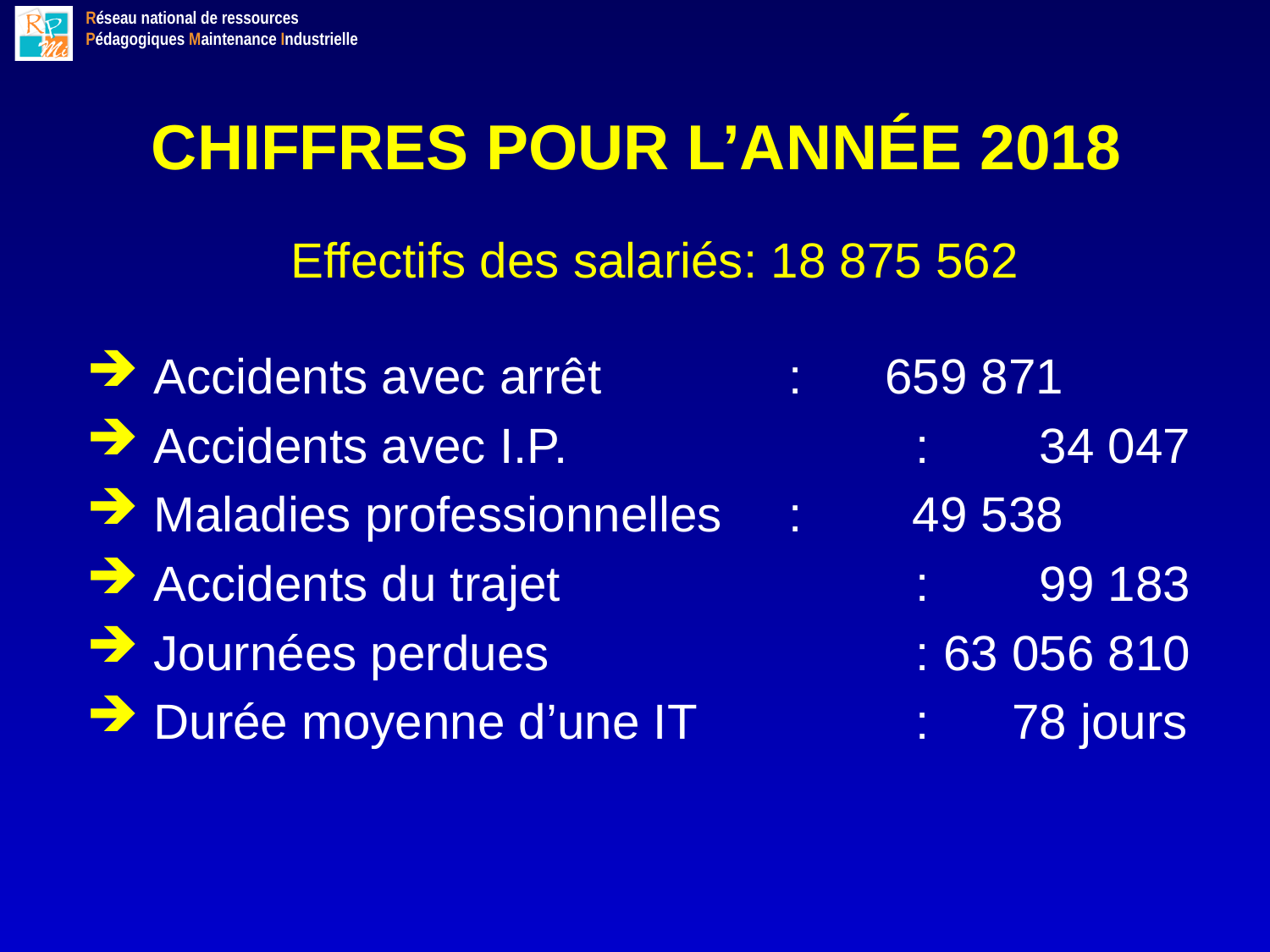

CHIFFRES POUR L’ANNÉE 2018
Effectifs des salariés: 18 875 562
Accidents avec arrêt 		:      659 871
Accidents avec I.P.			:        34 047
Maladies professionnelles 	:        49 538
Accidents du trajet 			:        99 183
Journées perdues 			: 63 056 810
Durée moyenne d’une IT		:      78 jours